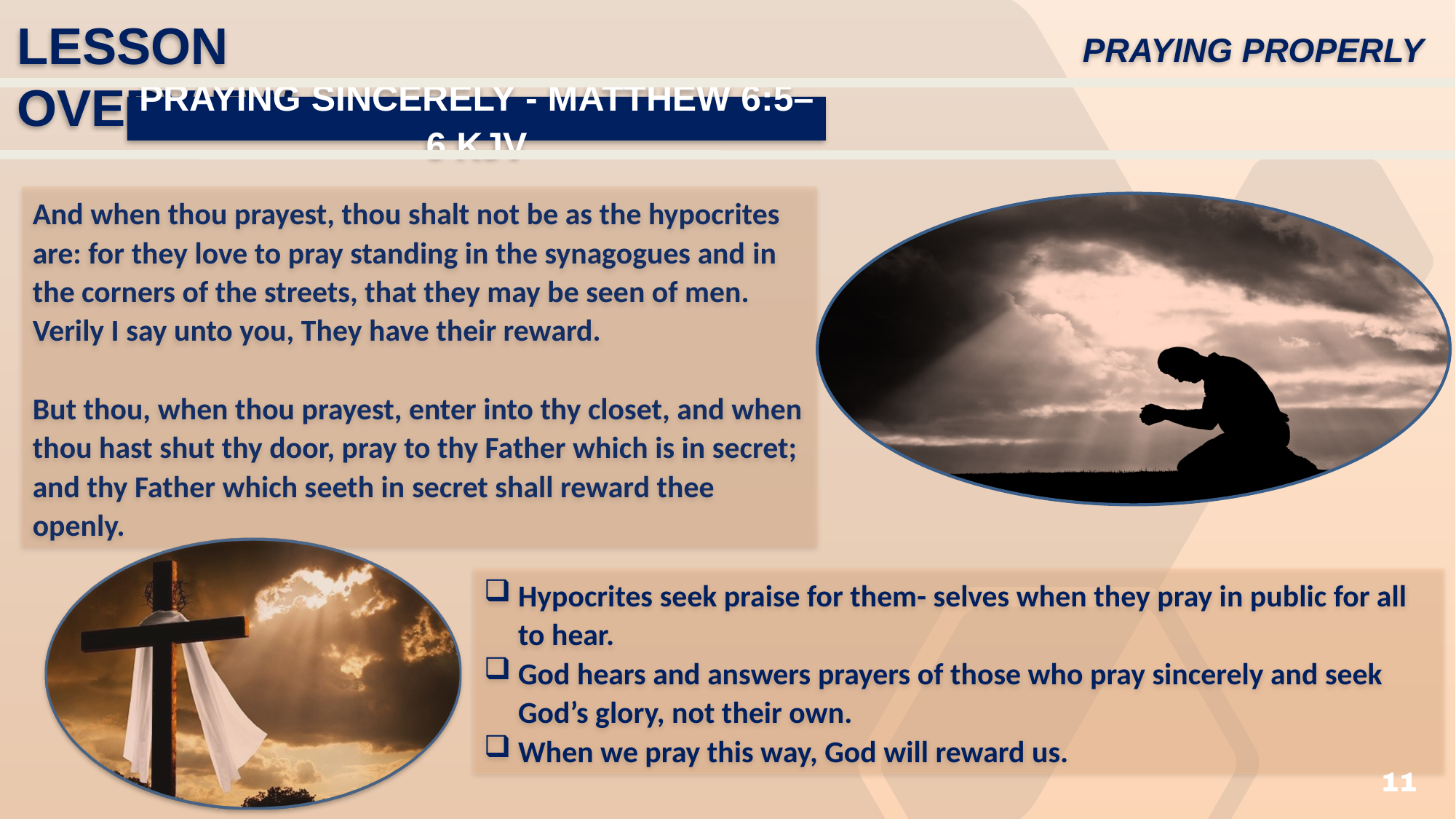

LESSON OVERVIEW
Praying Properly
Praying Sincerely - Matthew 6:5–6 KJV

And when thou prayest, thou shalt not be as the hypocrites are: for they love to pray standing in the synagogues and in the corners of the streets, that they may be seen of men. Verily I say unto you, They have their reward.

But thou, when thou prayest, enter into thy closet, and when thou hast shut thy door, pray to thy Father which is in secret; and thy Father which seeth in secret shall reward thee openly.

Hypocrites seek praise for them- selves when they pray in public for all to hear.
God hears and answers prayers of those who pray sincerely and seek God’s glory, not their own.
When we pray this way, God will reward us.
11